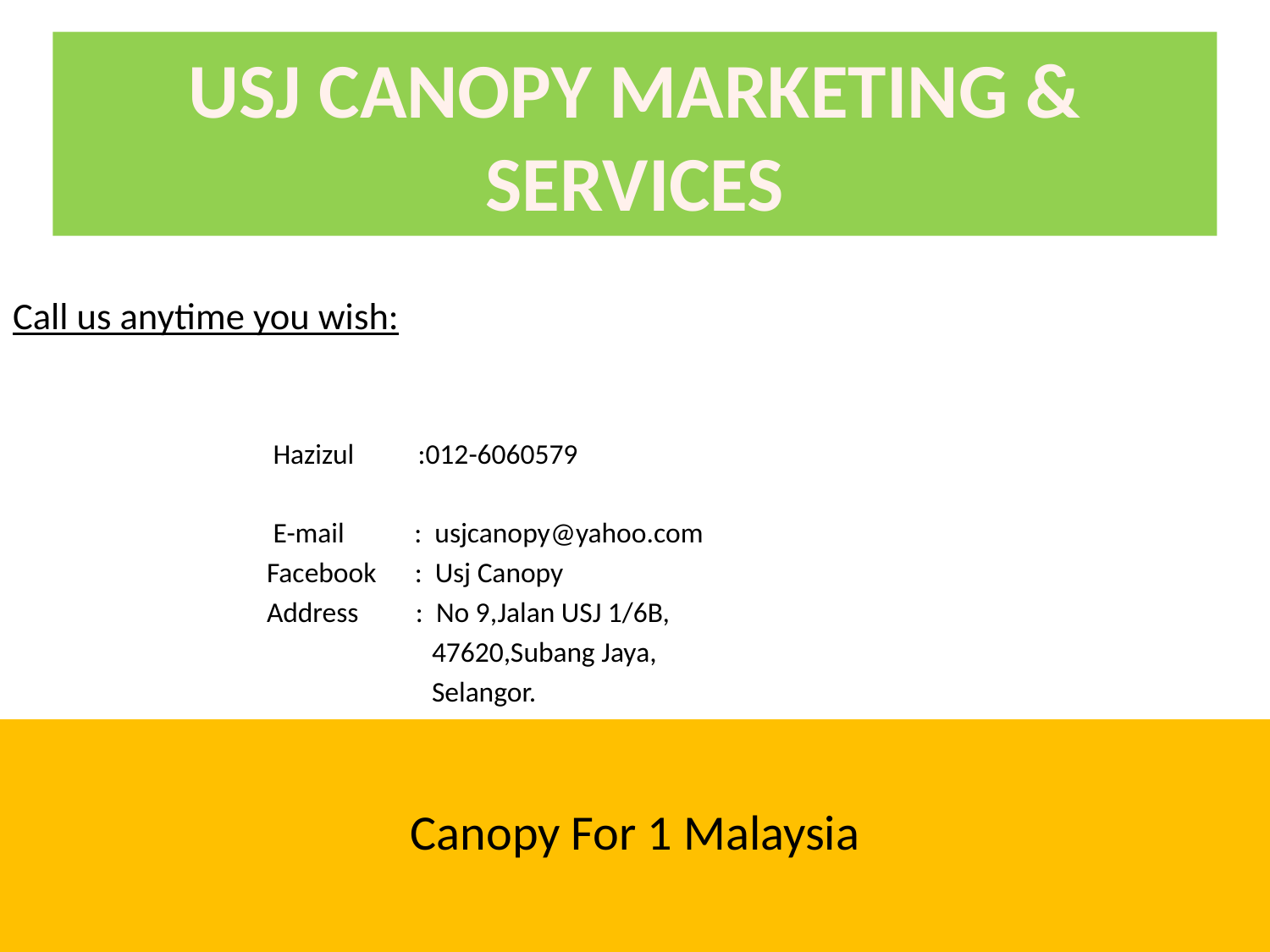

USJ CANOPY MARKETING & SERVICES

Call us anytime you wish:

                                         Hazizul          :012-6060579

                                         E-mail           :  usjcanopy@yahoo.com
                                        Facebook      :  Usj Canopy
                                        Address         :  No 9,Jalan USJ 1/6B,
                                                                  47620,Subang Jaya,
                                                                  Selangor.
# Canopy For 1 Malaysia